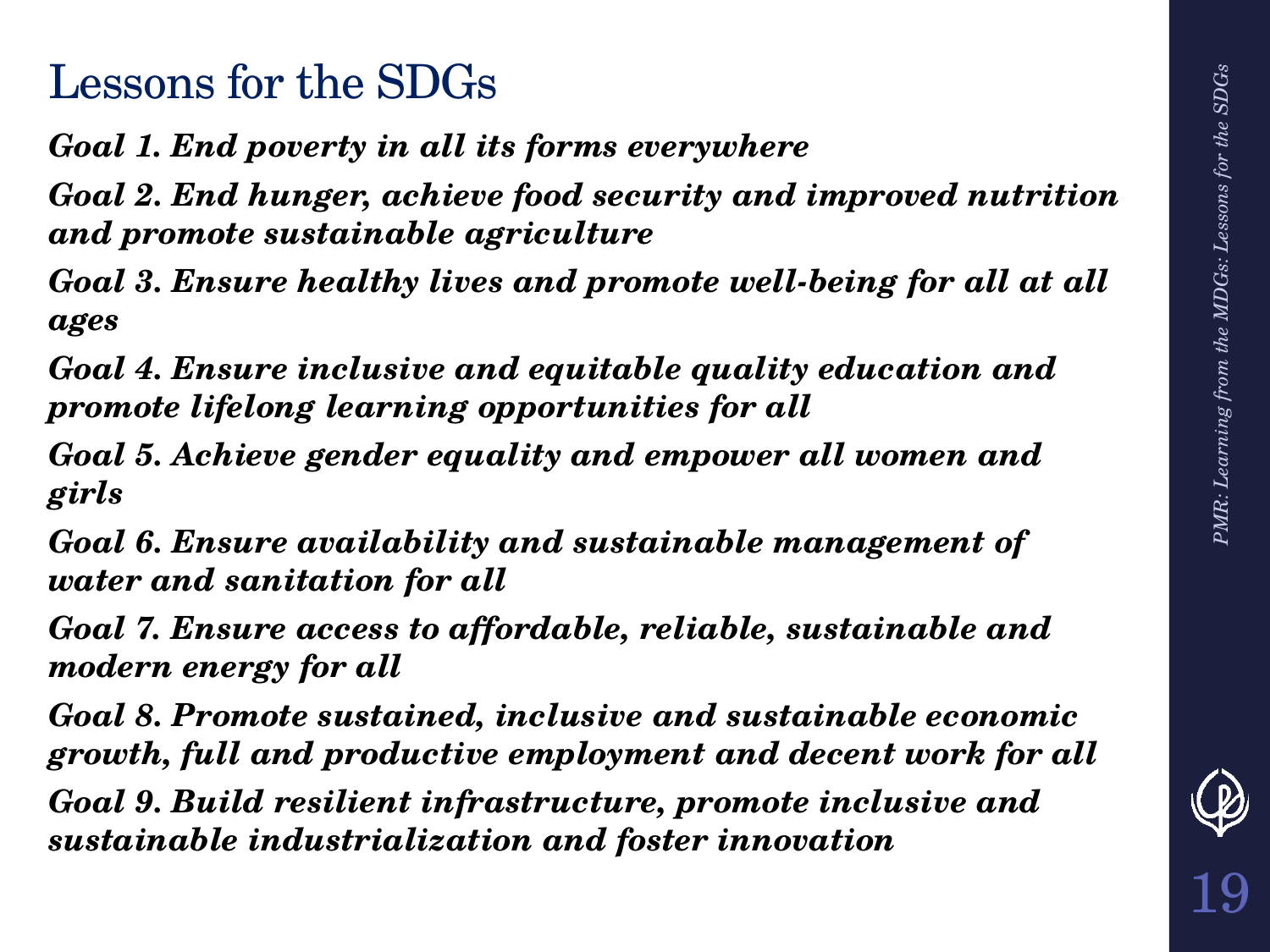

# Lessons for the SDGs
Goal 1. End poverty in all its forms everywhere
Goal 2. End hunger, achieve food security and improved nutrition and promote sustainable agriculture
Goal 3. Ensure healthy lives and promote well-being for all at all ages
Goal 4. Ensure inclusive and equitable quality education and promote lifelong learning opportunities for all
Goal 5. Achieve gender equality and empower all women and girls
Goal 6. Ensure availability and sustainable management of water and sanitation for all
Goal 7. Ensure access to affordable, reliable, sustainable and modern energy for all
Goal 8. Promote sustained, inclusive and sustainable economic growth, full and productive employment and decent work for all
Goal 9. Build resilient infrastructure, promote inclusive and sustainable industrialization and foster innovation
PMR: Learning from the MDGs: Lessons for the SDGs
19